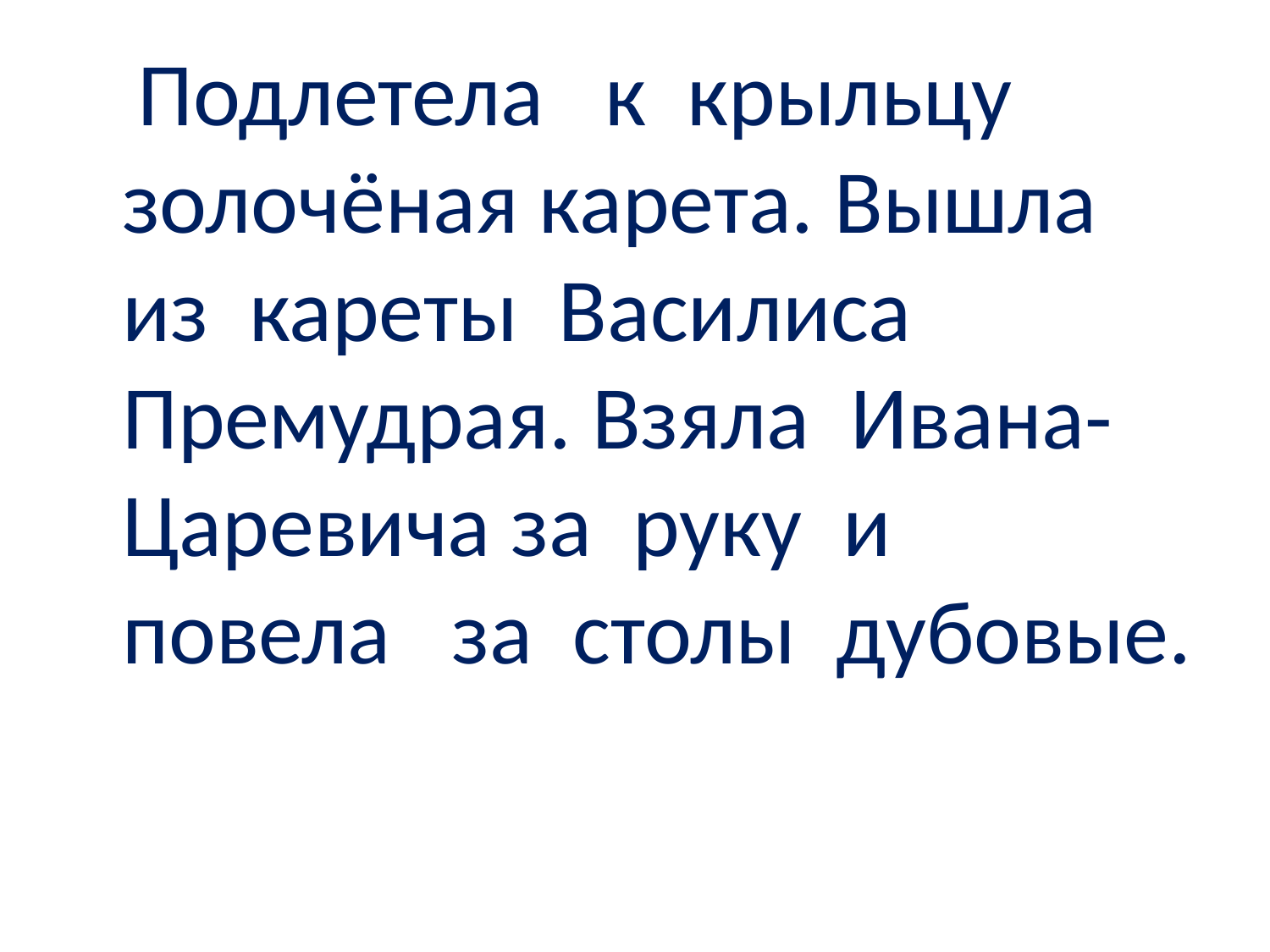

Подлетела   к  крыльцу золочёная карета. Вышла  из  кареты  Василиса Премудрая. Взяла  Ивана-Царевича за  руку  и  повела   за  столы  дубовые.

#